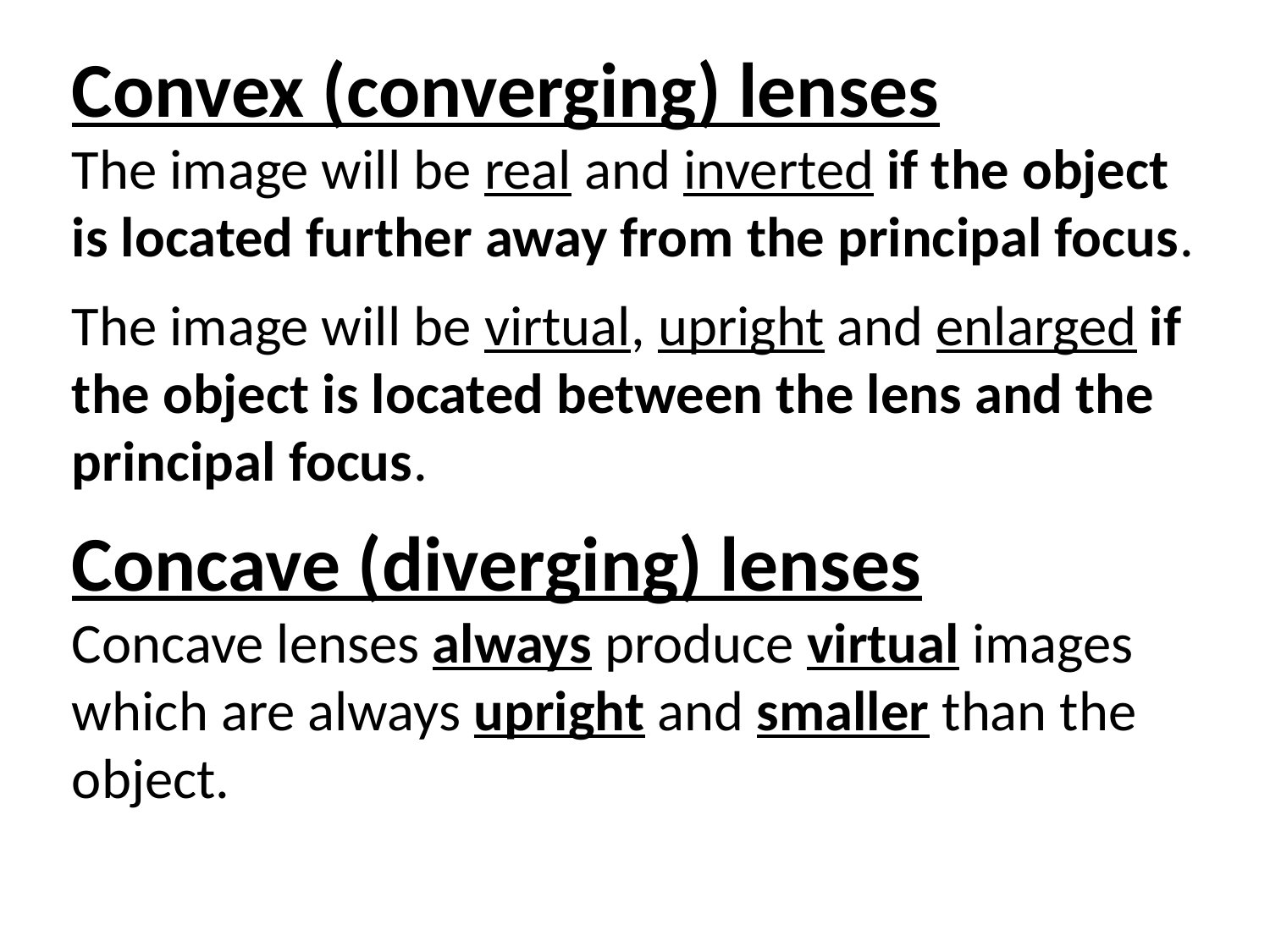

Convex (converging) lenses
The image will be real and inverted if the object is located further away from the principal focus.
The image will be virtual, upright and enlarged if the object is located between the lens and the principal focus.
Concave (diverging) lenses
Concave lenses always produce virtual images which are always upright and smaller than the object.